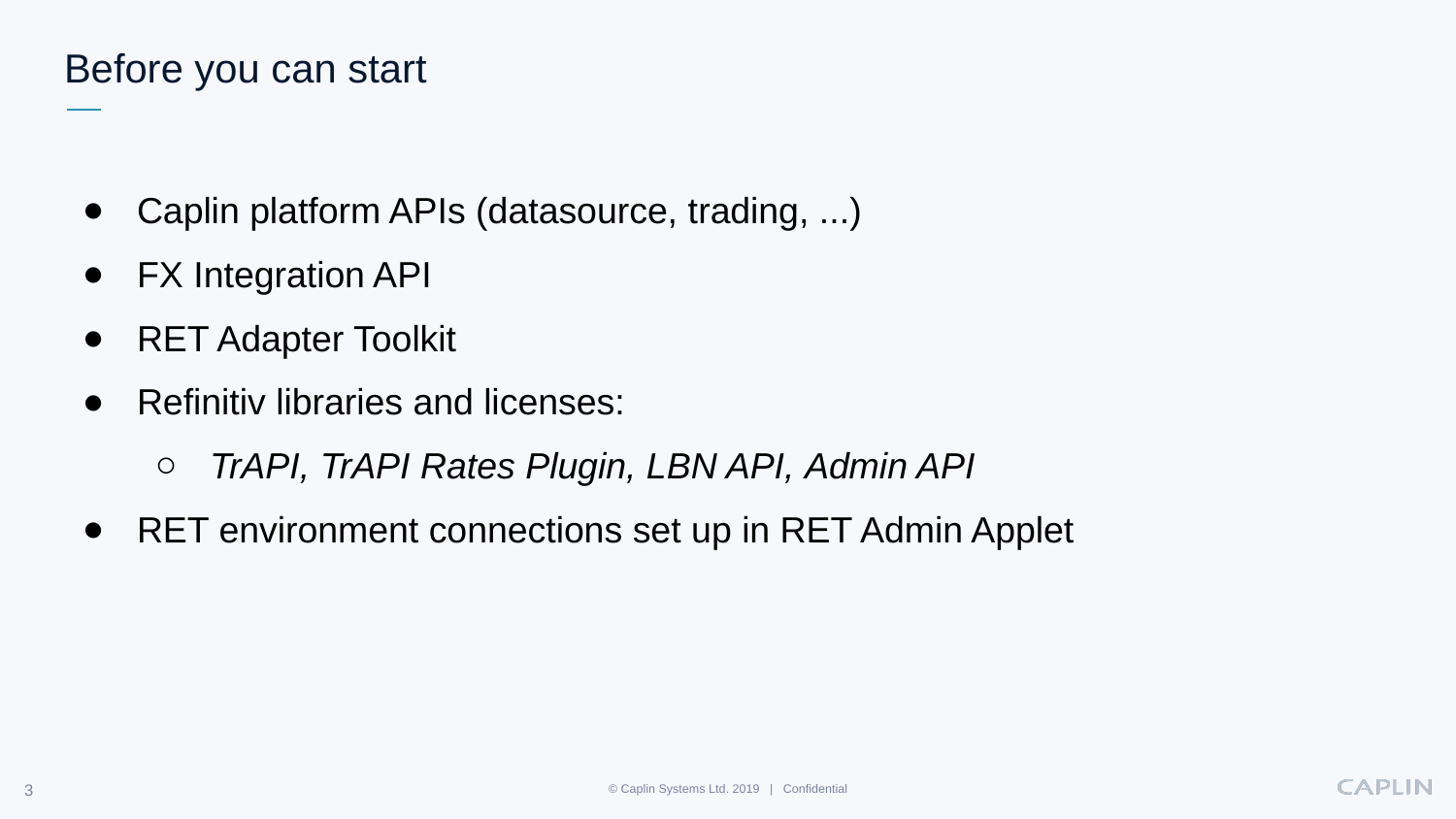

# Before you can start
Caplin platform APIs (datasource, trading, ...)
FX Integration API
RET Adapter Toolkit
Refinitiv libraries and licenses:
TrAPI, TrAPI Rates Plugin, LBN API, Admin API
RET environment connections set up in RET Admin Applet